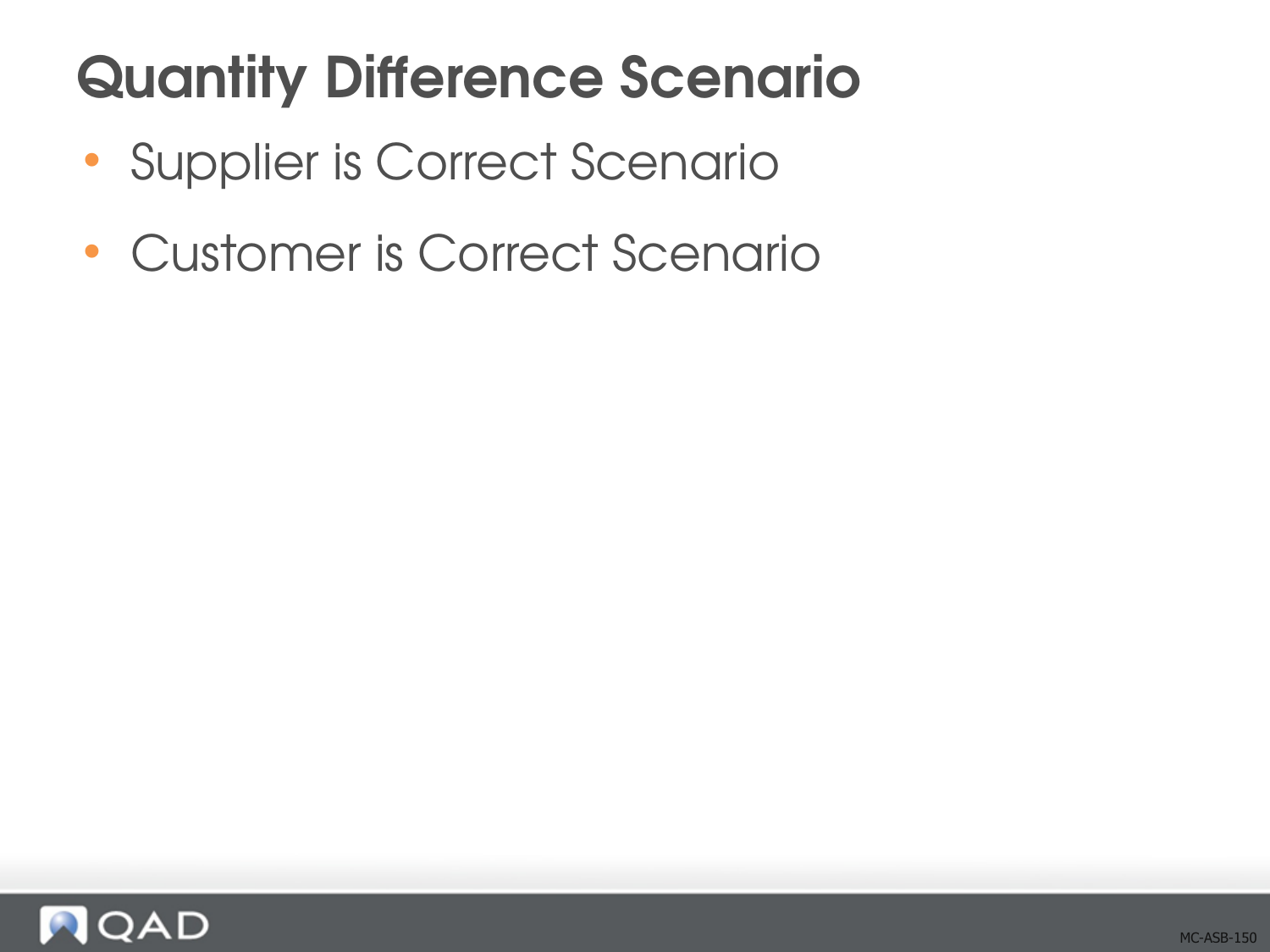

# Quantity Difference Scenario
Supplier is Correct Scenario
Customer is Correct Scenario
MC-ASB-150